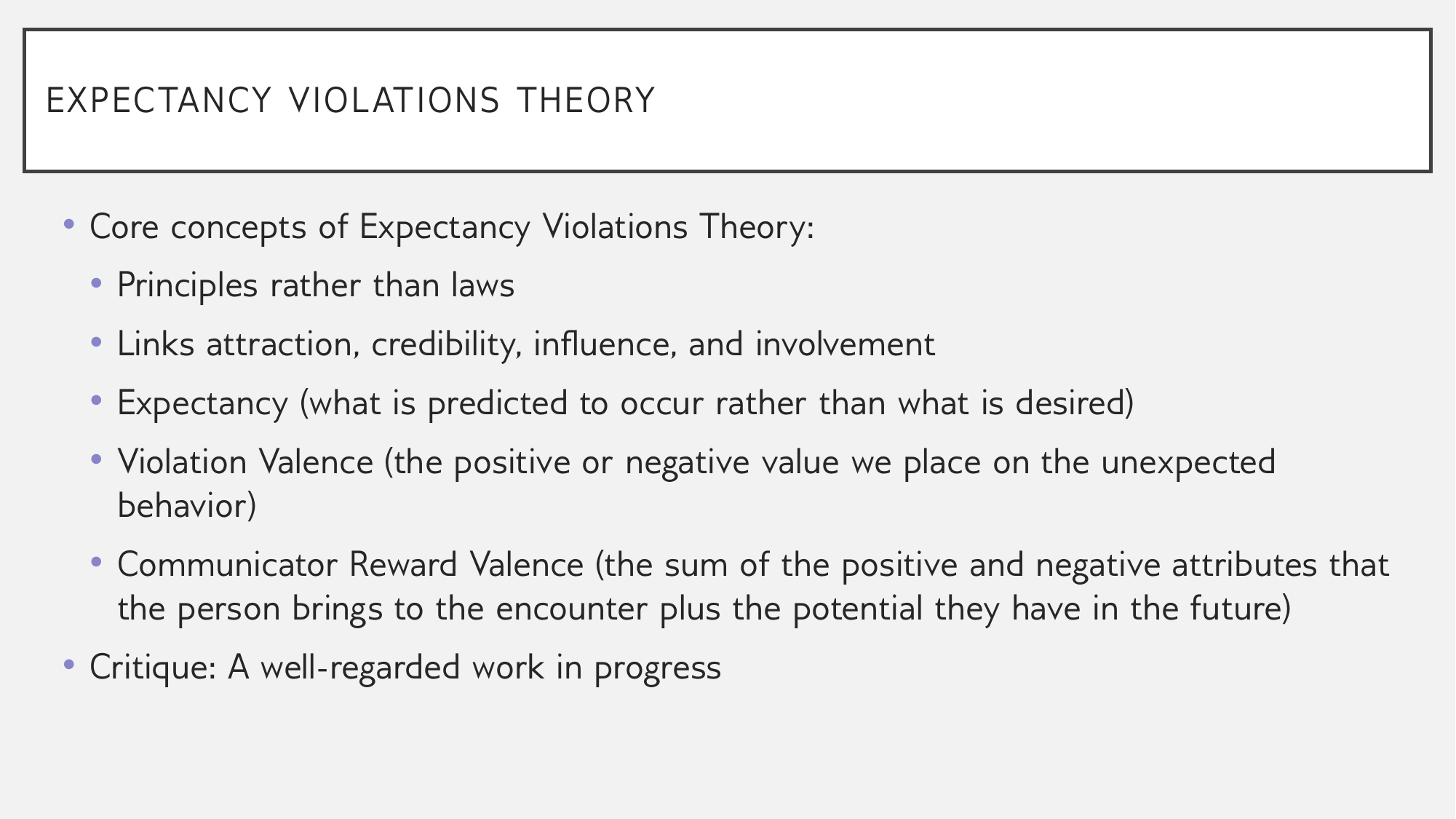

# Expectancy Violations Theory
Core concepts of Expectancy Violations Theory:
Principles rather than laws
Links attraction, credibility, influence, and involvement
Expectancy (what is predicted to occur rather than what is desired)
Violation Valence (the positive or negative value we place on the unexpected behavior)
Communicator Reward Valence (the sum of the positive and negative attributes that the person brings to the encounter plus the potential they have in the future)
Critique: A well-regarded work in progress